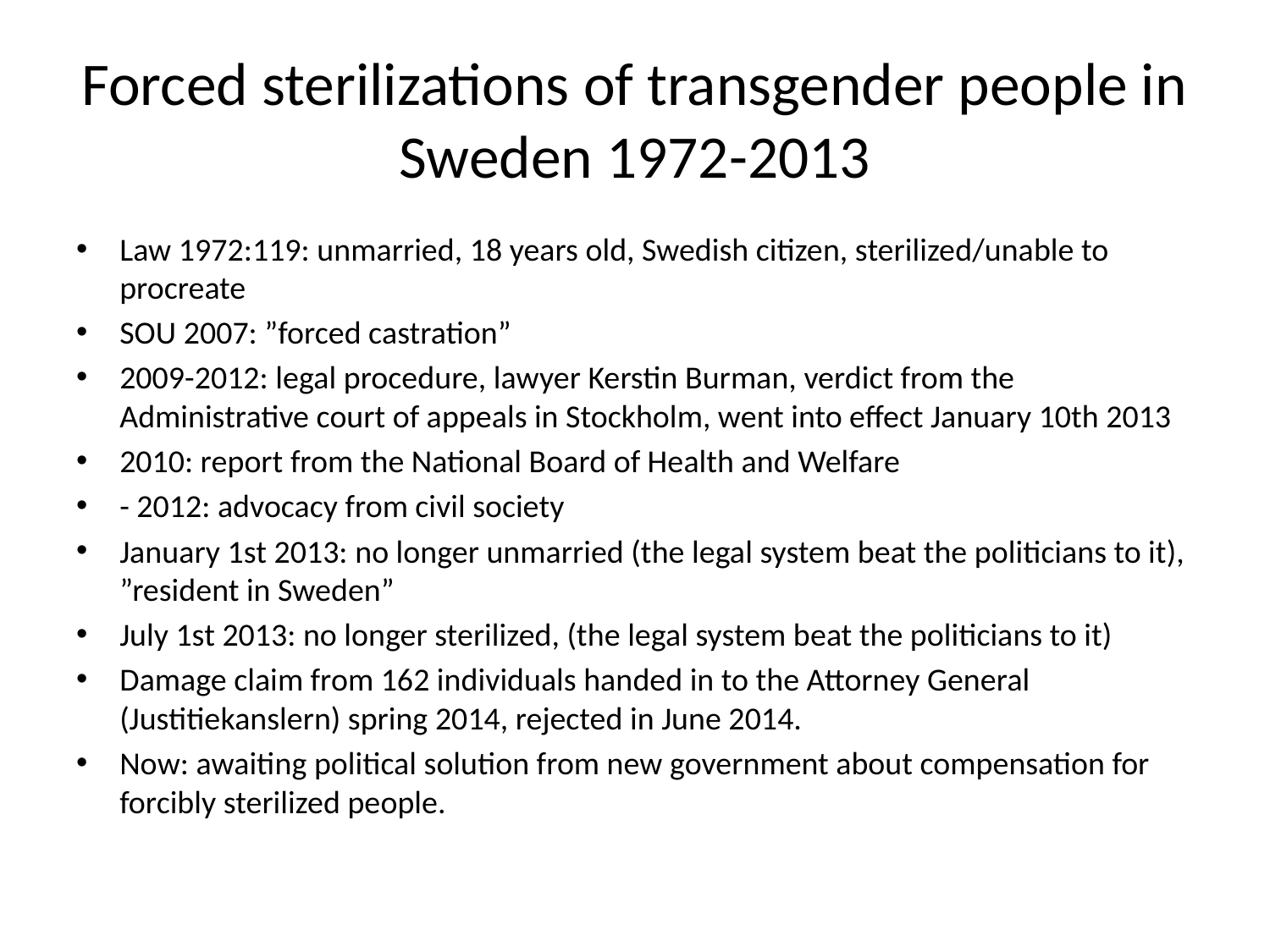

# Forced sterilizations of transgender people in Sweden 1972-2013
Law 1972:119: unmarried, 18 years old, Swedish citizen, sterilized/unable to procreate
SOU 2007: ”forced castration”
2009-2012: legal procedure, lawyer Kerstin Burman, verdict from the Administrative court of appeals in Stockholm, went into effect January 10th 2013
2010: report from the National Board of Health and Welfare
- 2012: advocacy from civil society
January 1st 2013: no longer unmarried (the legal system beat the politicians to it), ”resident in Sweden”
July 1st 2013: no longer sterilized, (the legal system beat the politicians to it)
Damage claim from 162 individuals handed in to the Attorney General (Justitiekanslern) spring 2014, rejected in June 2014.
Now: awaiting political solution from new government about compensation for forcibly sterilized people.